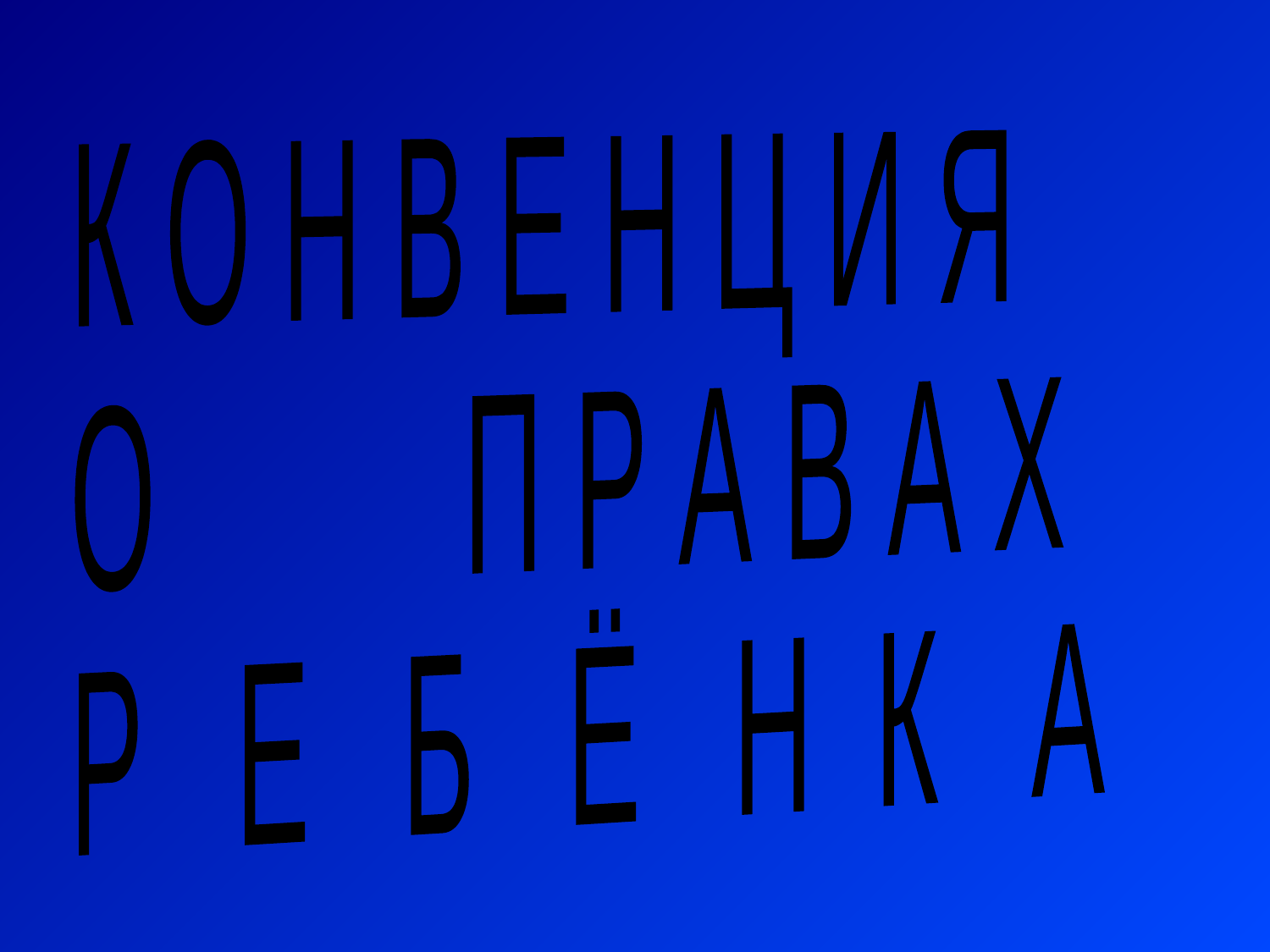

К О Н В Е Н Ц И Я
О          П Р А В А Х
Р   Е   Б   Ё   Н  К   А